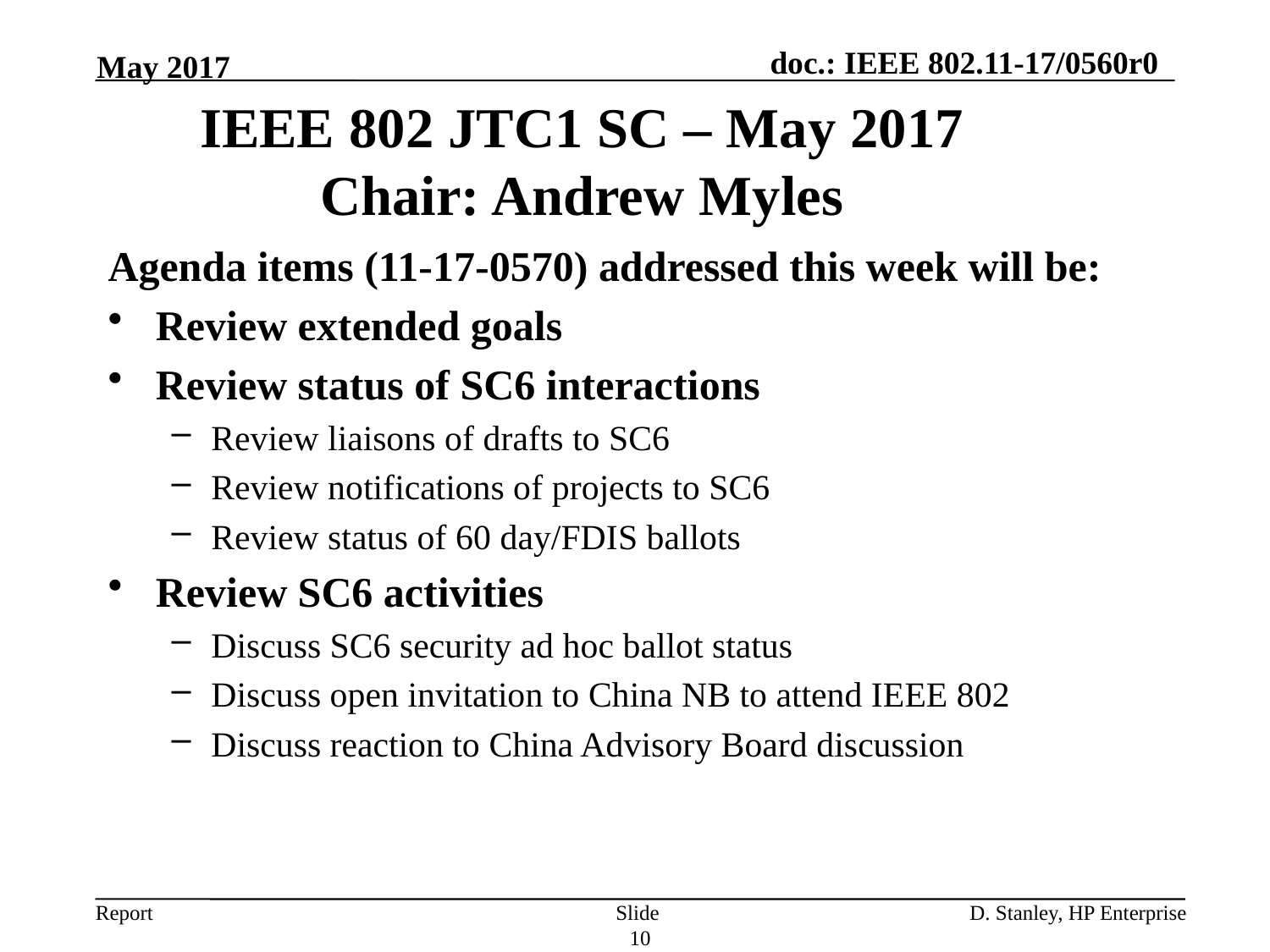

May 2017
IEEE 802 JTC1 SC – May 2017
Chair: Andrew Myles
Agenda items (11-17-0570) addressed this week will be:
Review extended goals
Review status of SC6 interactions
Review liaisons of drafts to SC6
Review notifications of projects to SC6
Review status of 60 day/FDIS ballots
Review SC6 activities
Discuss SC6 security ad hoc ballot status
Discuss open invitation to China NB to attend IEEE 802
Discuss reaction to China Advisory Board discussion
Slide 10
D. Stanley, HP Enterprise